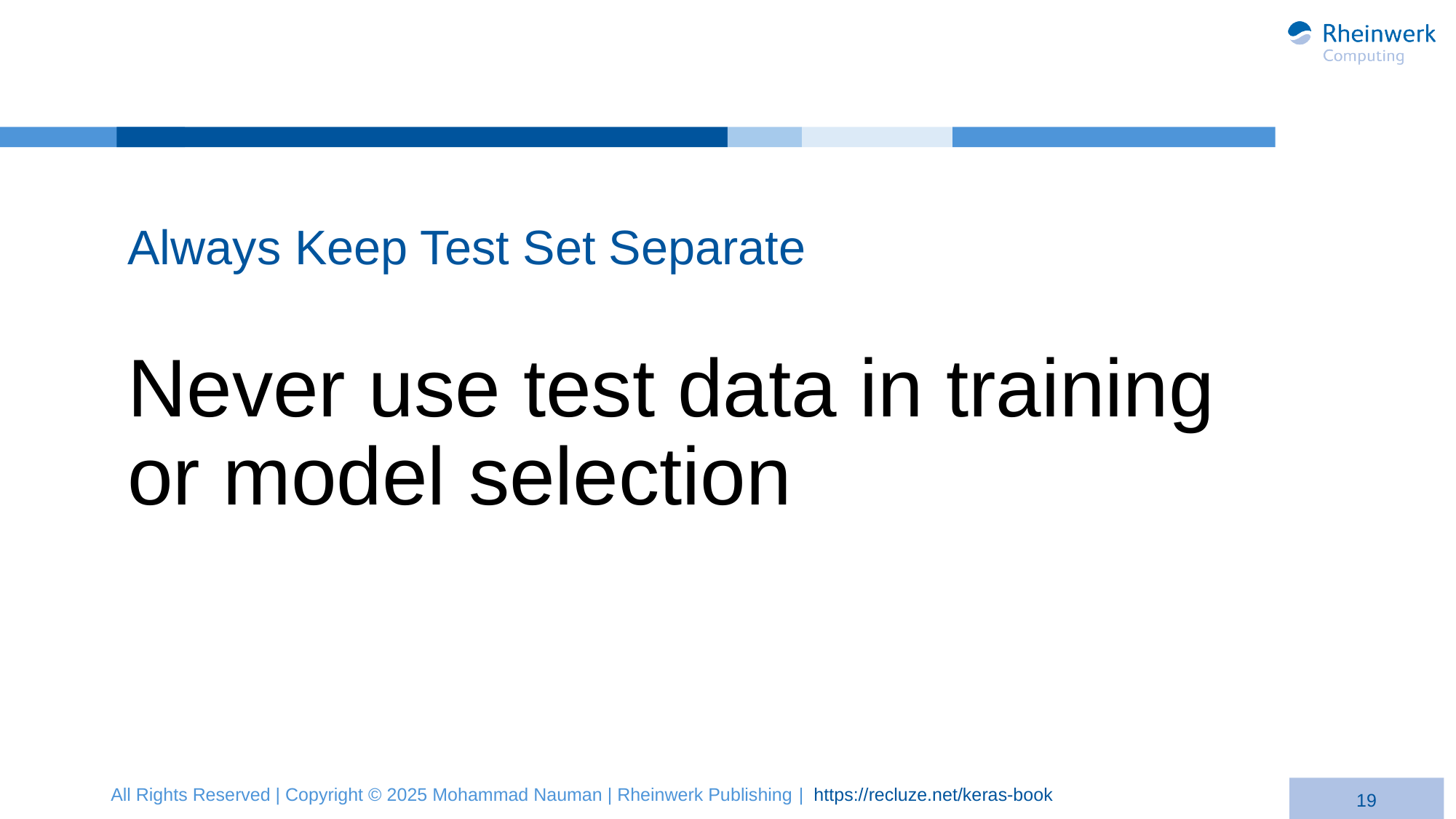

Always Keep Test Set Separate
# Never use test data in training or model selection